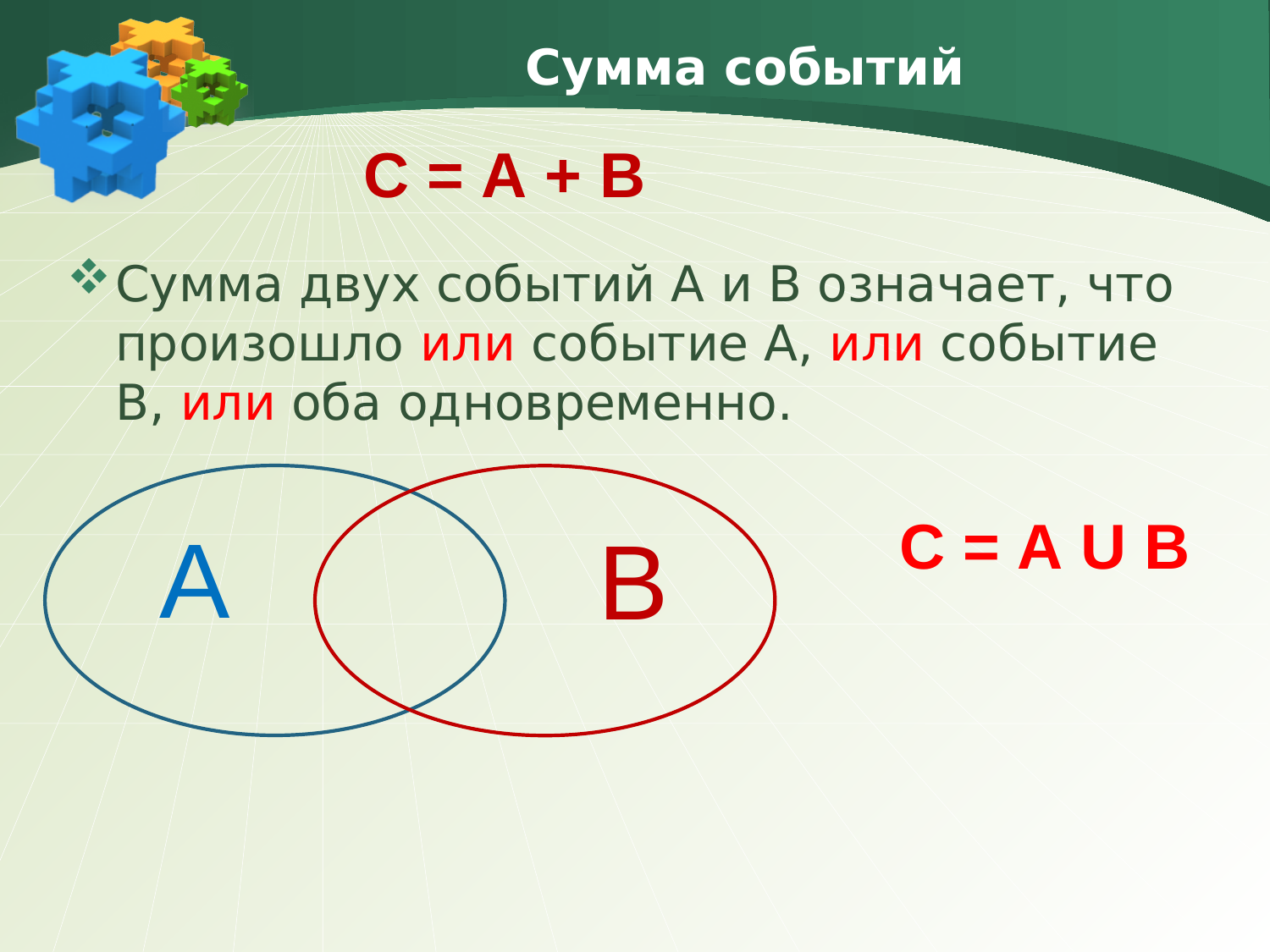

# Сумма событий

С = А + В
Сумма двух событий А и В означает, что произошло или событие А, или событие В, или оба одновременно.

С = А U В
А
В